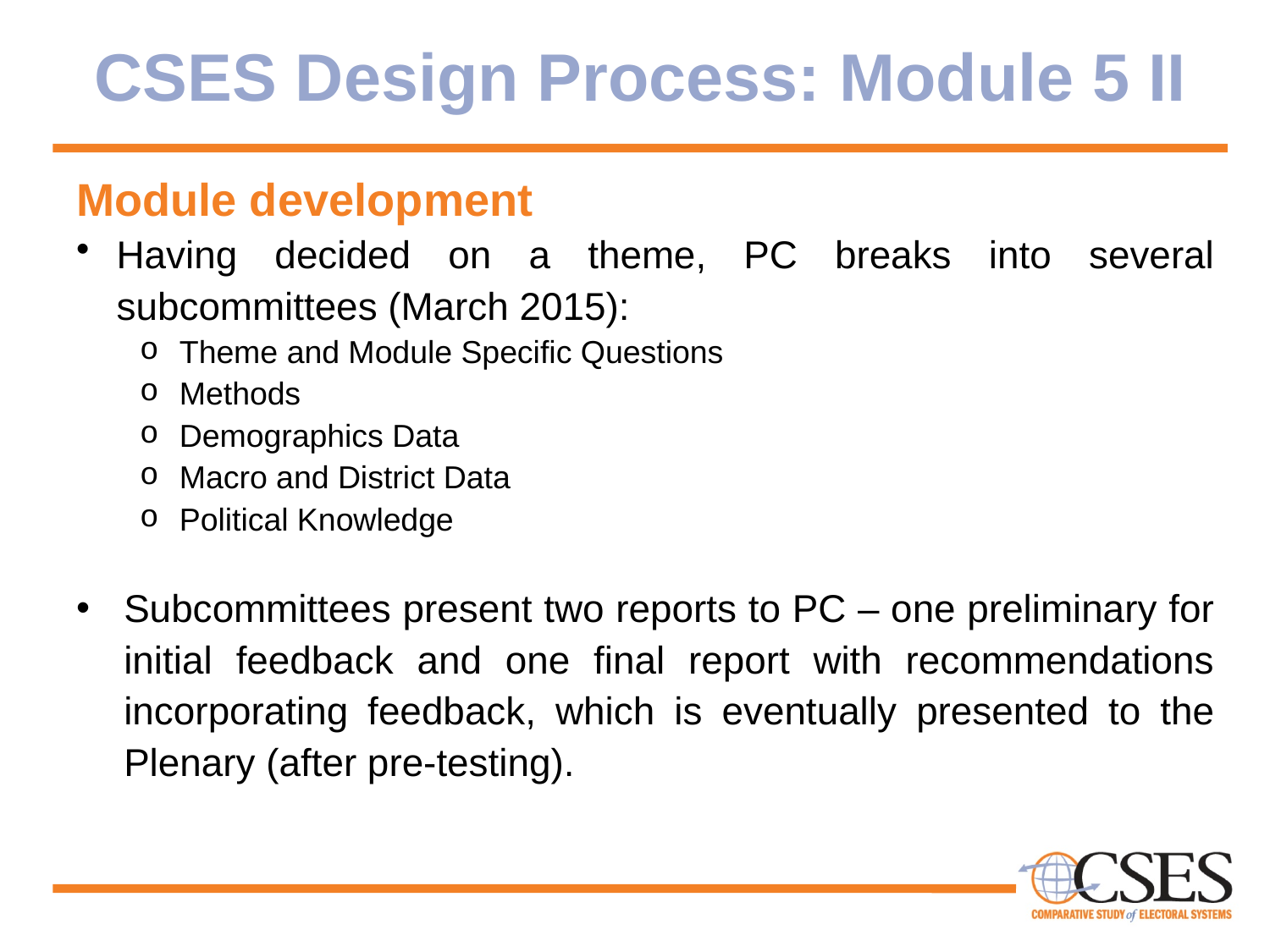

# CSES Design Process: Module 5 II
Module development
Having decided on a theme, PC breaks into several subcommittees (March 2015):
Theme and Module Specific Questions
Methods
Demographics Data
Macro and District Data
Political Knowledge

Subcommittees present two reports to PC – one preliminary for initial feedback and one final report with recommendations incorporating feedback, which is eventually presented to the Plenary (after pre-testing).

Timetable:
March 2015: subcommittees formed – main theme, secondary theme, knowledge questions.
October 2015: Draft questions debated at PC & first full questionnaire assembled.
Nov 2015-Jan 2016: Questionnaire pretested.
Summer 2016: Plenary hears pretest results.
Autumn 2016: Questionnaire finalized and in the field.